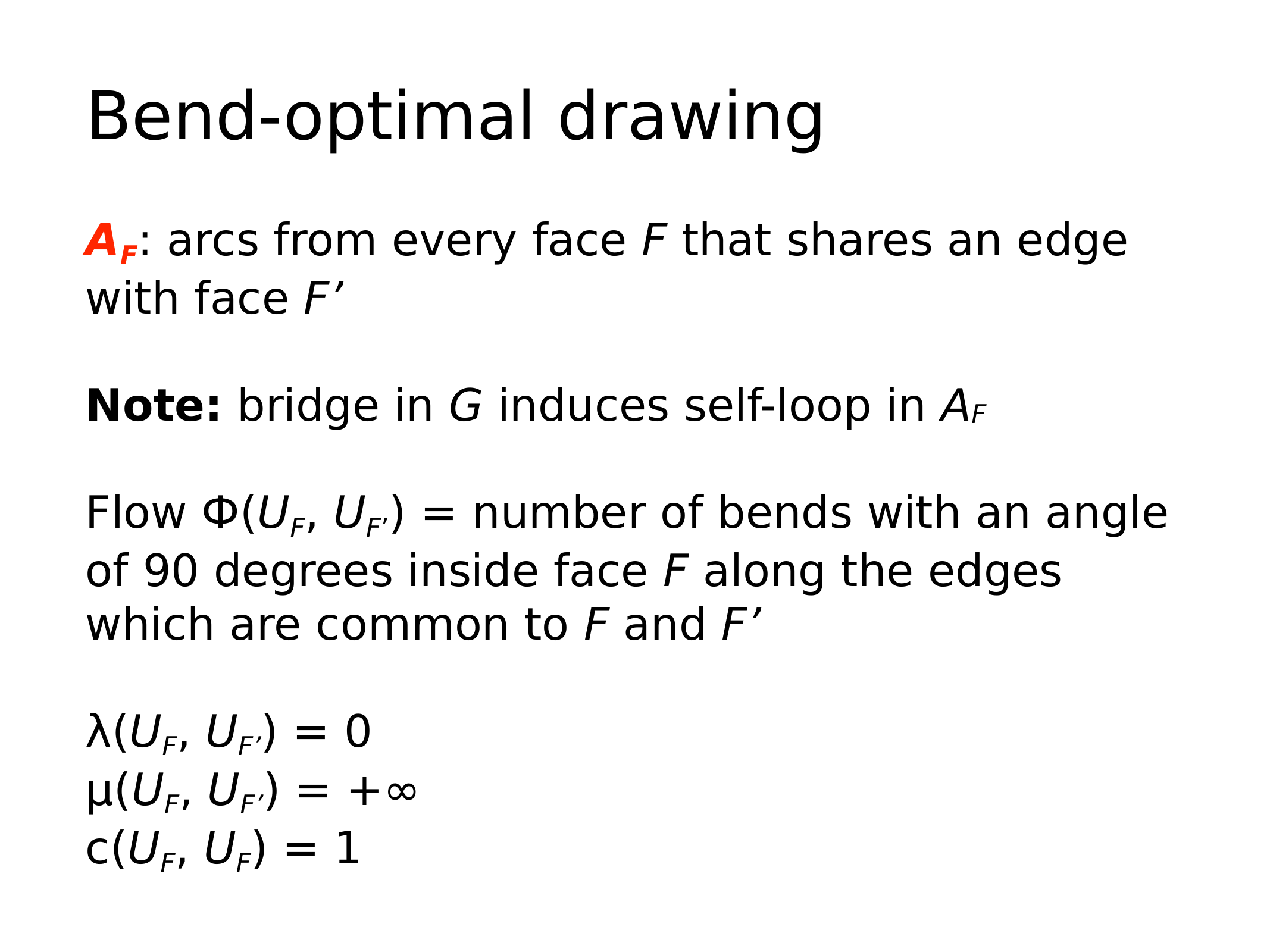

Bend-optimal drawing
AF: arcs from every face F that shares an edge with face F’

Note: bridge in G induces self-loop in AF

Flow Ф(UF, UF’) = number of bends with an angle of 90 degrees inside face F along the edges which are common to F and F’

λ(UF, UF’) = 0
μ(UF, UF’) = +∞
c(UF, UF) = 1
38